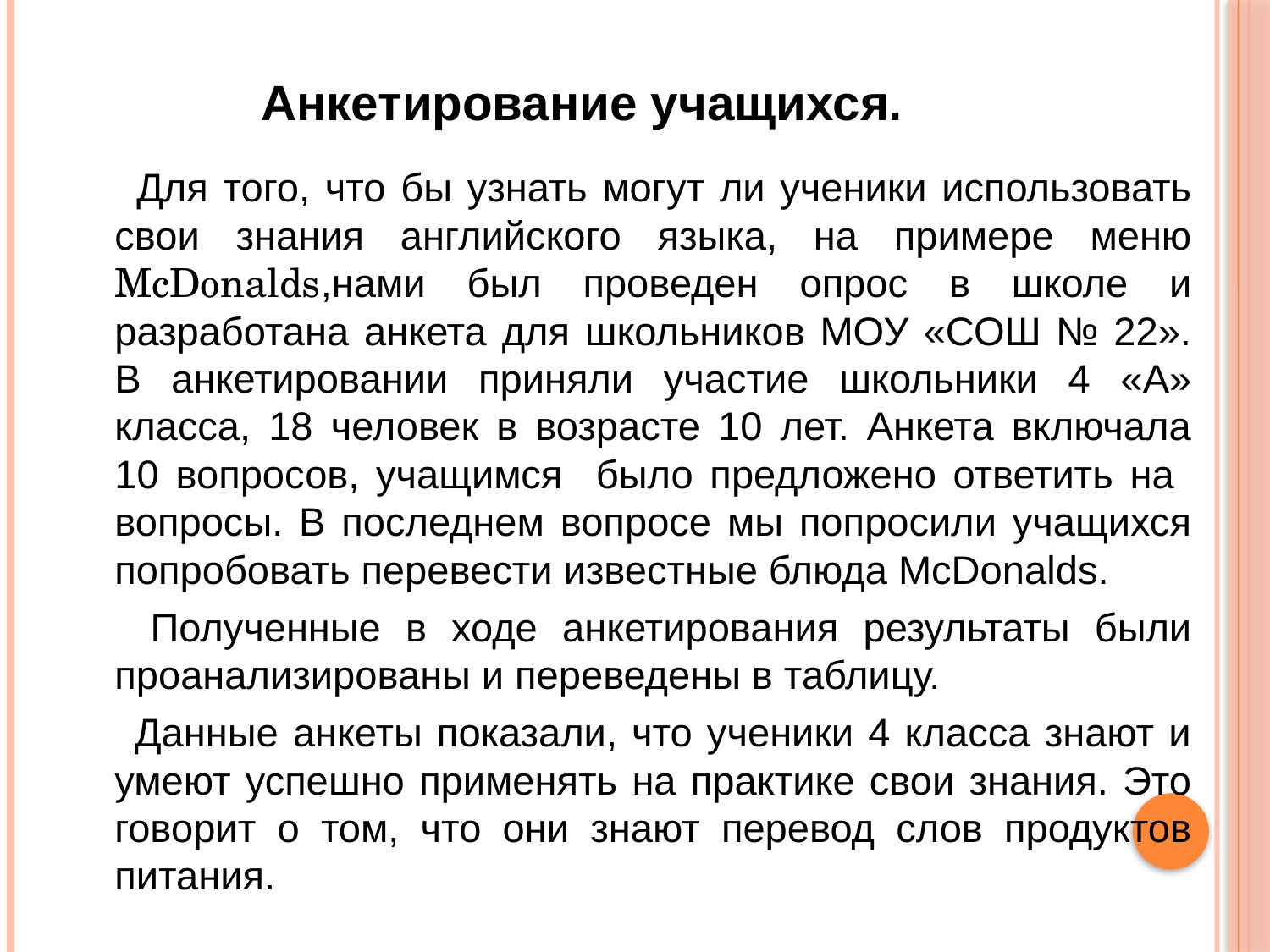

# Анкетирование учащихся.
    Для того, что бы узнать могут ли ученики использовать свои знания английского языка, на примере меню McDonalds,нами был проведен опрос в школе и разработана анкета для школьников МОУ «СОШ № 22». В анкетировании приняли участие школьники 4 «А» класса, 18 человек в возрасте 10 лет. Анкета включала 10 вопросов, учащимся  было предложено ответить на  вопросы. В последнем вопросе мы попросили учащихся попробовать перевести известные блюда McDonalds.
   Полученные в ходе анкетирования результаты были проанализированы и переведены в таблицу.
    Данные анкеты показали, что ученики 4 класса знают и умеют успешно применять на практике свои знания. Это говорит о том, что они знают перевод слов продуктов питания.